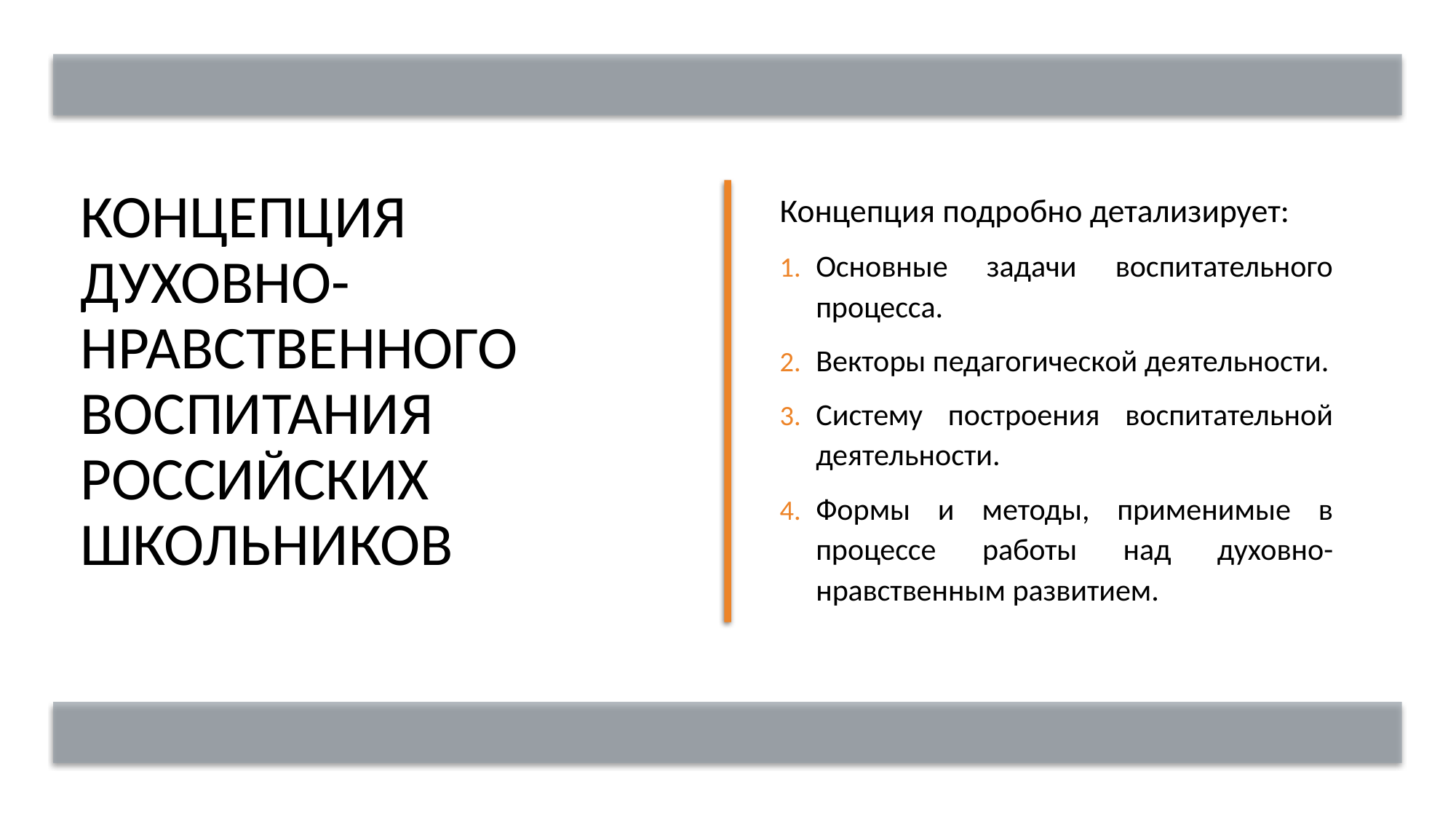

# Концепция духовно-нравственного воспитания российских школьников
Концепция подробно детализирует:
Основные задачи воспитательного процесса.
Векторы педагогической деятельности.
Систему построения воспитательной деятельности.
Формы и методы, применимые в процессе работы над духовно-нравственным развитием.